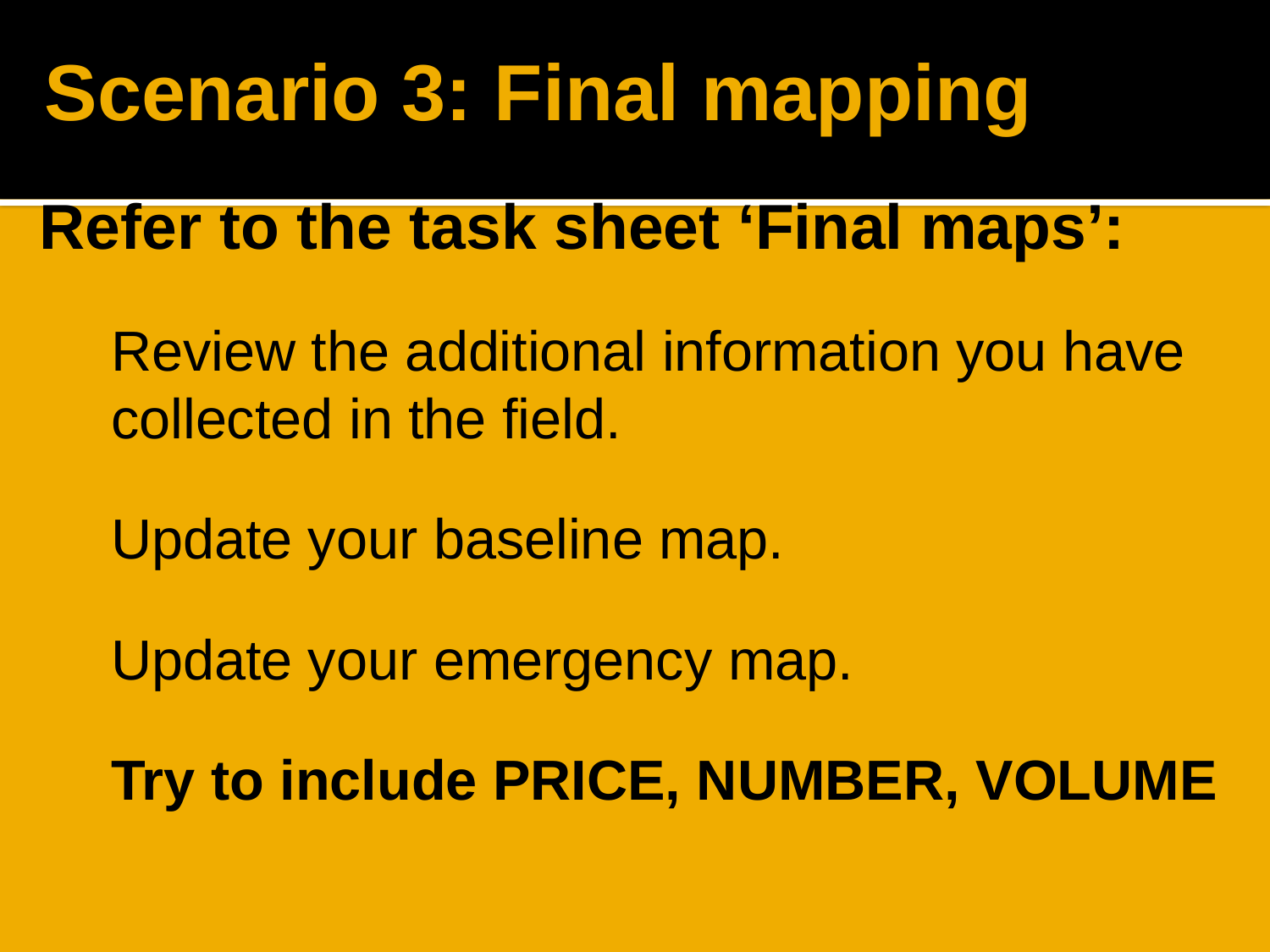

# Scenario 3: Final mapping
Refer to the task sheet ‘Final maps’:
Review the additional information you have collected in the field.
Update your baseline map.
Update your emergency map.
Try to include PRICE, NUMBER, VOLUME